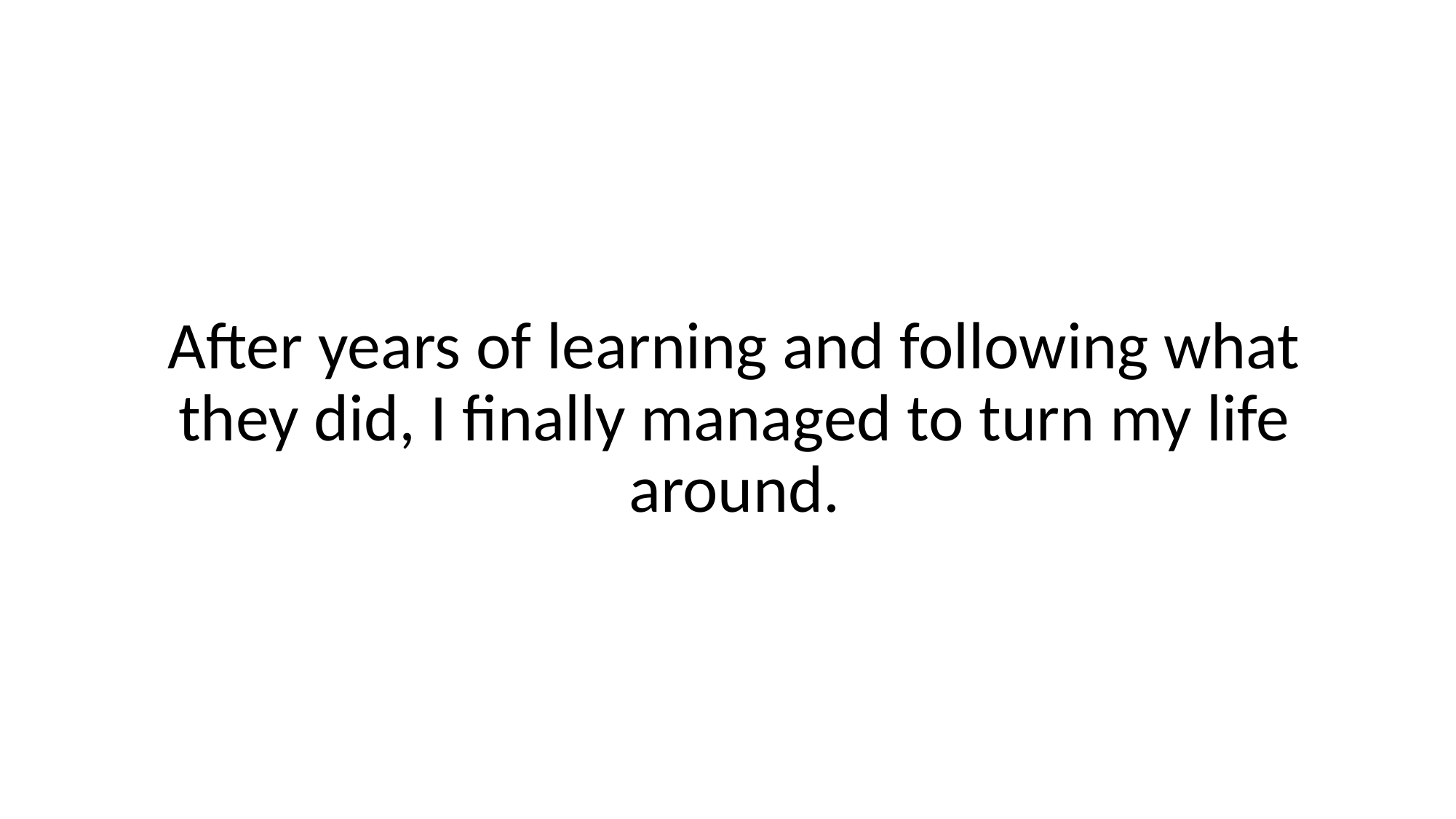

After years of learning and following what they did, I finally managed to turn my life around.